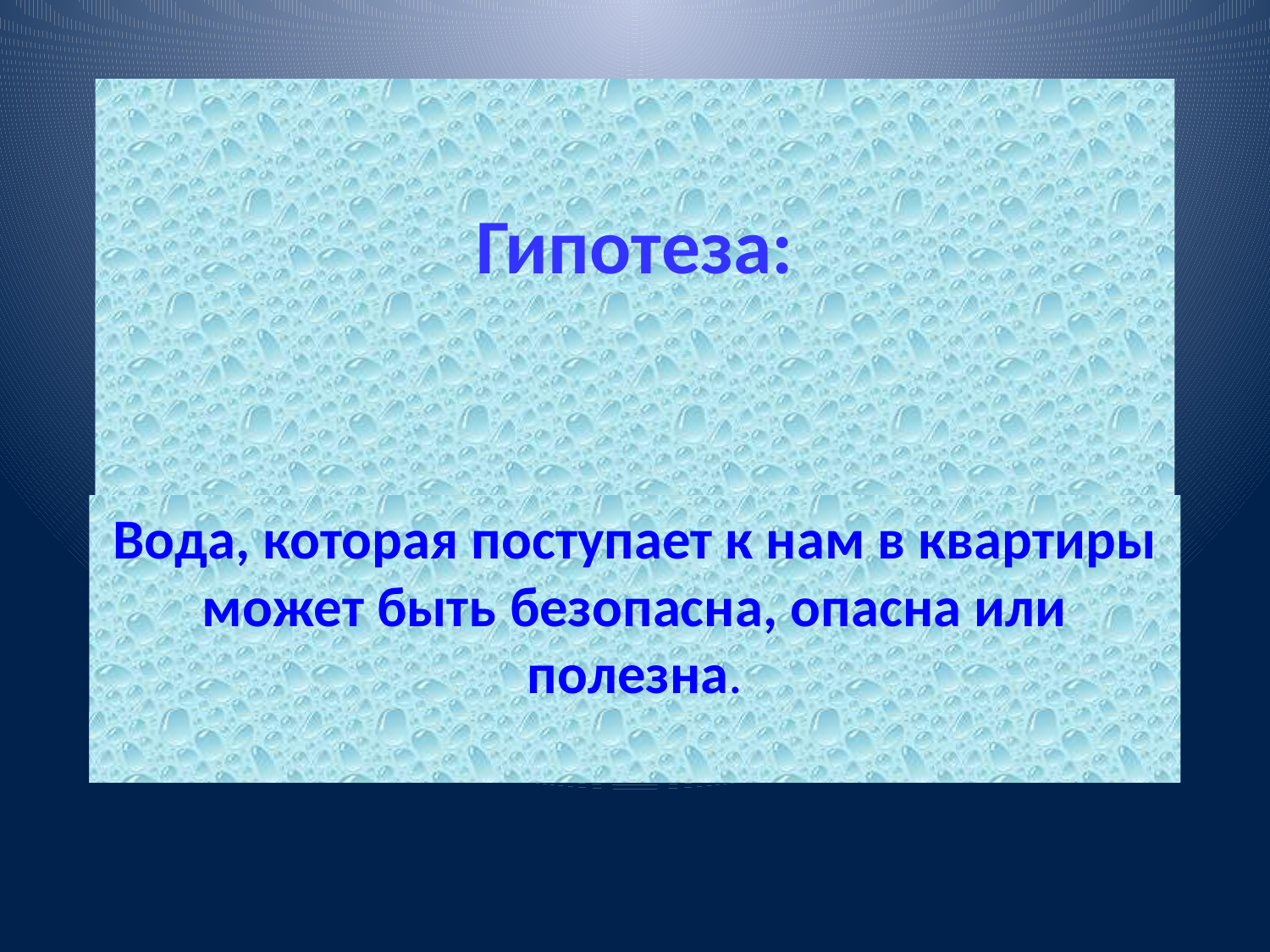

# Гипотеза:
Вода, которая поступает к нам в квартиры может быть безопасна, опасна или полезна.